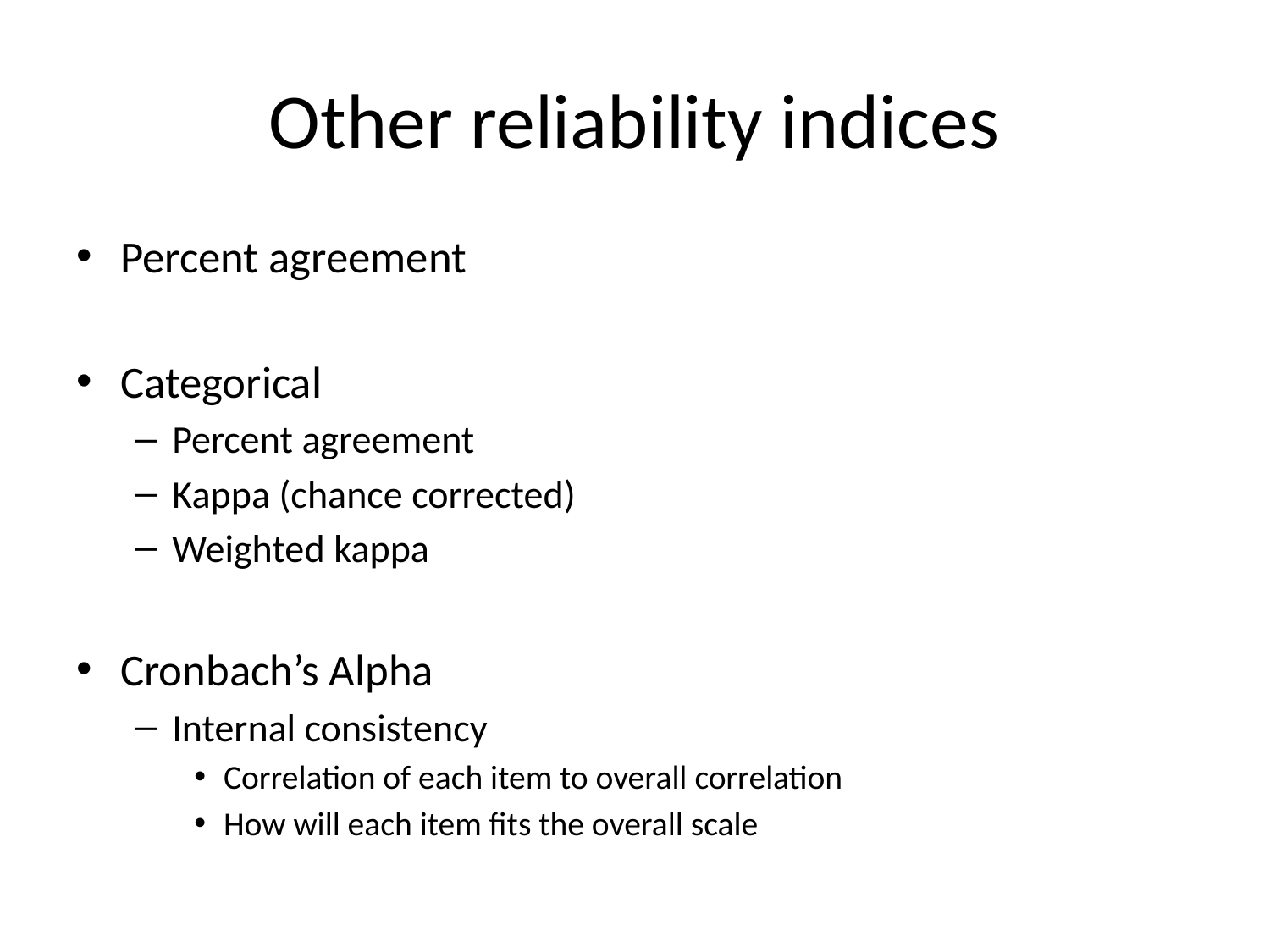

# Other reliability indices
Percent agreement

Categorical
Percent agreement
Kappa (chance corrected)
Weighted kappa

Cronbach’s Alpha
Internal consistency
Correlation of each item to overall correlation
How will each item fits the overall scale